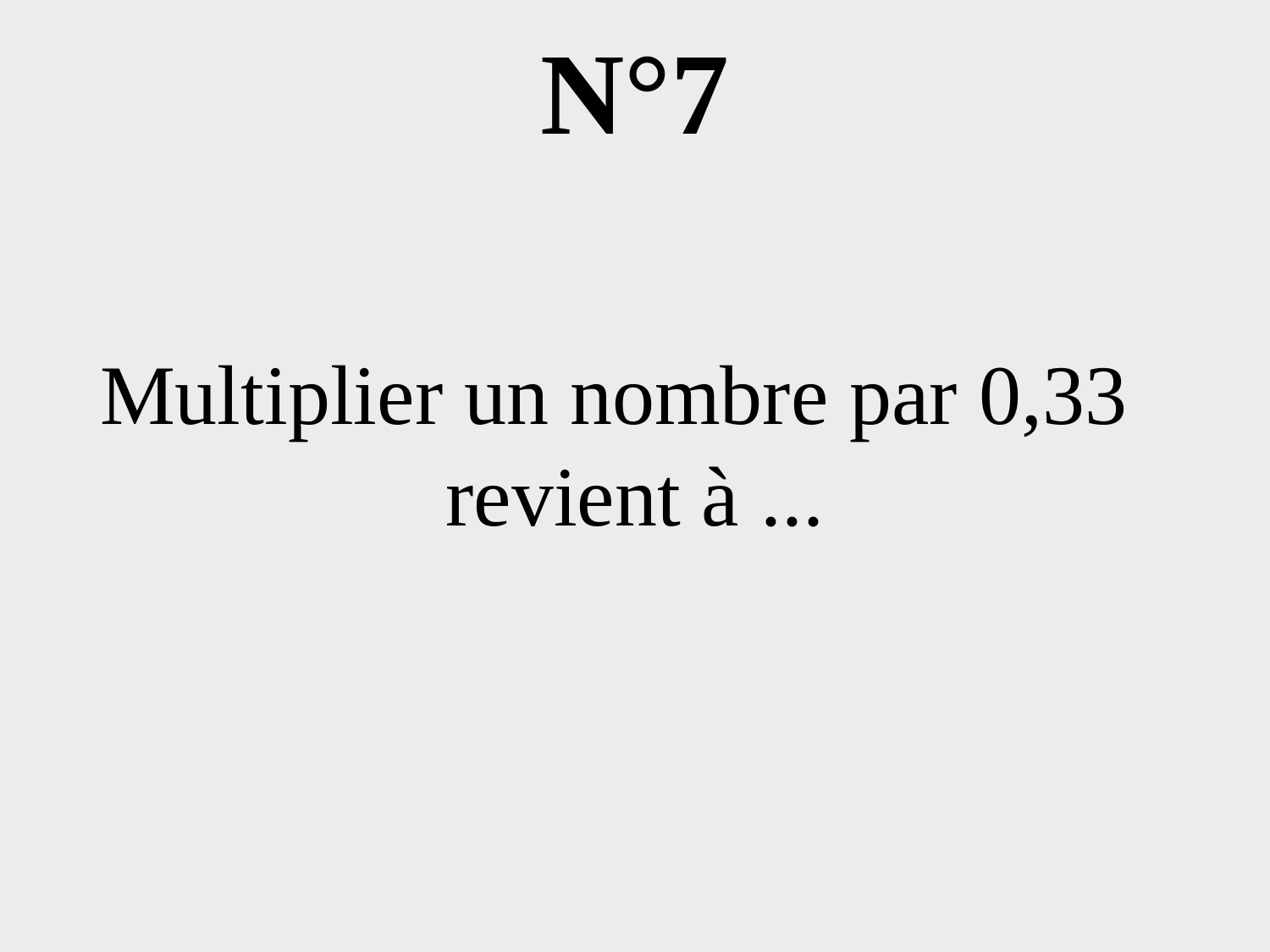

# N°7
Multiplier un nombre par 0,33
revient à ...